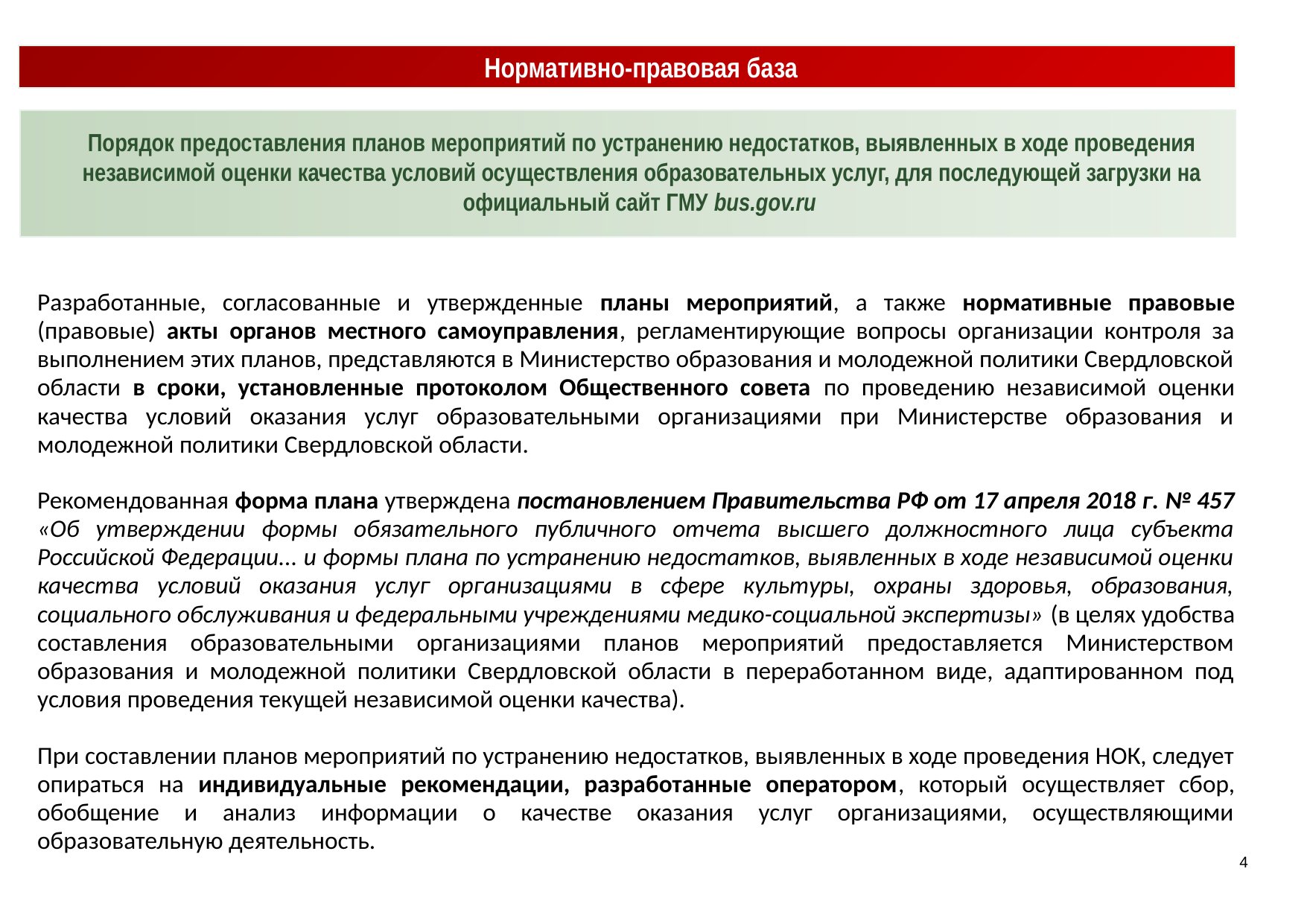

Нормативно-правовая база

Порядок предоставления планов мероприятий по устранению недостатков, выявленных в ходе проведения независимой оценки качества условий осуществления образовательных услуг, для последующей загрузки на официальный сайт ГМУ bus.gov.ru
| Разработанные, согласованные и утвержденные планы мероприятий, а также нормативные правовые (правовые) акты органов местного самоуправления, регламентирующие вопросы организации контроля за выполнением этих планов, представляются в Министерство образования и молодежной политики Свердловской области в сроки, установленные протоколом Общественного совета по проведению независимой оценки качества условий оказания услуг образовательными организациями при Министерстве образования и молодежной политики Свердловской области. Рекомендованная форма плана утверждена постановлением Правительства РФ от 17 апреля 2018 г. № 457 «Об утверждении формы обязательного публичного отчета высшего должностного лица субъекта Российской Федерации... и формы плана по устранению недостатков, выявленных в ходе независимой оценки качества условий оказания услуг организациями в сфере культуры, охраны здоровья, образования, социального обслуживания и федеральными учреждениями медико-социальной экспертизы» (в целях удобства составления образовательными организациями планов мероприятий предоставляется Министерством образования и молодежной политики Свердловской области в переработанном виде, адаптированном под условия проведения текущей независимой оценки качества). При составлении планов мероприятий по устранению недостатков, выявленных в ходе проведения НОК, следует опираться на индивидуальные рекомендации, разработанные оператором, который осуществляет сбор, обобщение и анализ информации о качестве оказания услуг организациями, осуществляющими образовательную деятельность. |
| --- |
4